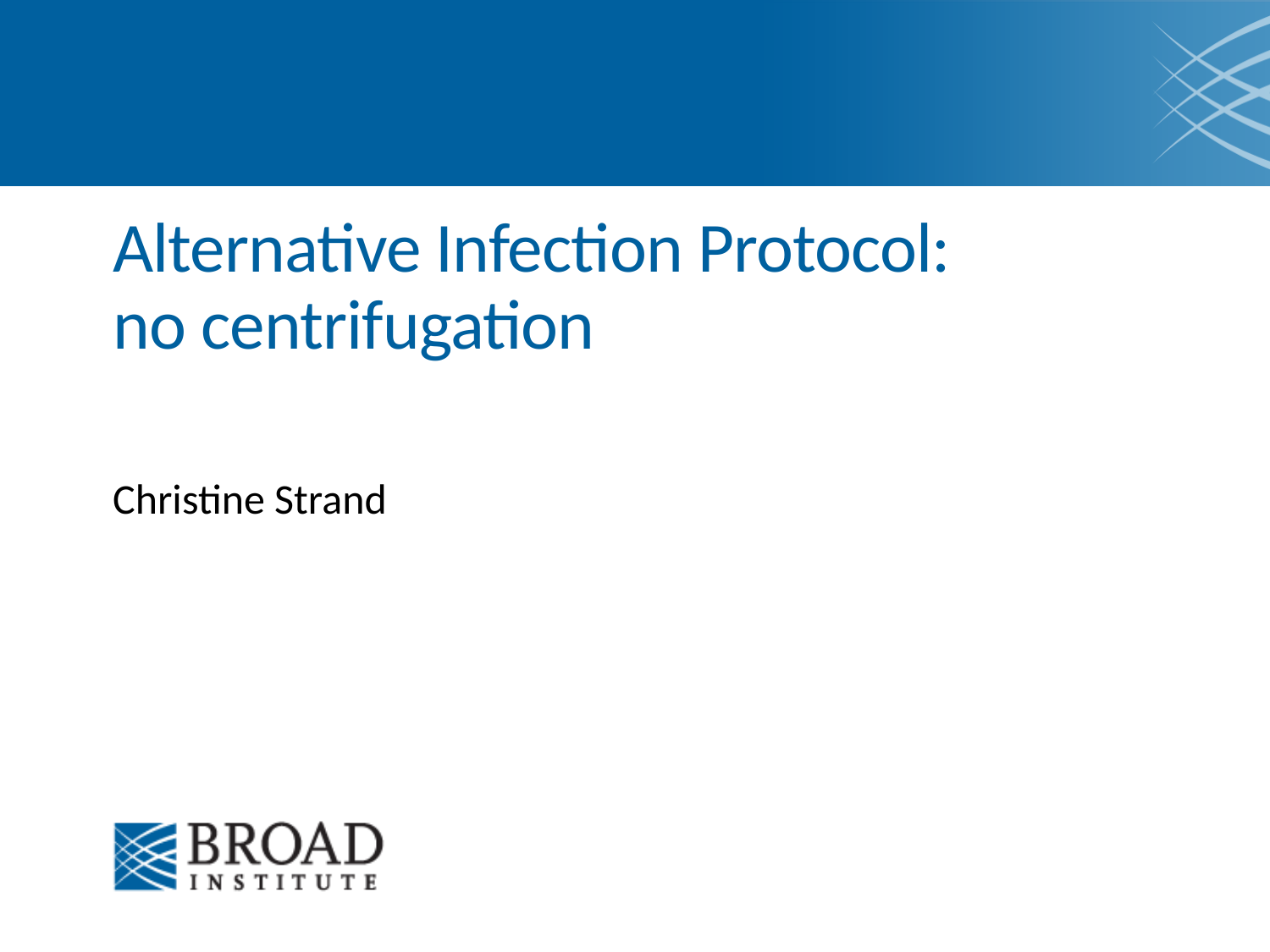

# Alternative Infection Protocol: no centrifugation
Christine Strand